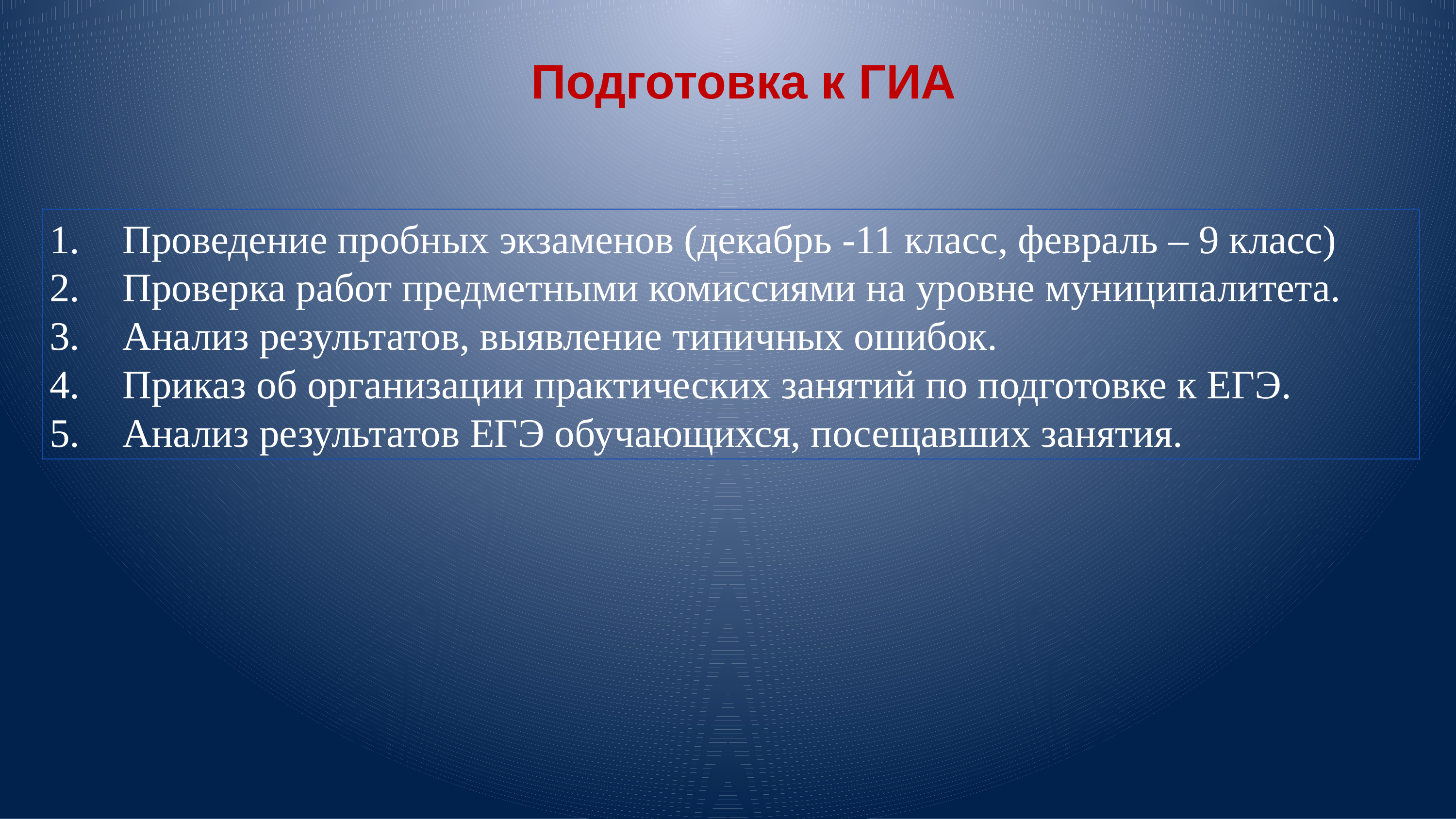

Подготовка к ГИА
1.	Проведение пробных экзаменов (декабрь -11 класс, февраль – 9 класс)
2.	Проверка работ предметными комиссиями на уровне муниципалитета.
3.	Анализ результатов, выявление типичных ошибок.
4.	Приказ об организации практических занятий по подготовке к ЕГЭ.
5.	Анализ результатов ЕГЭ обучающихся, посещавших занятия.